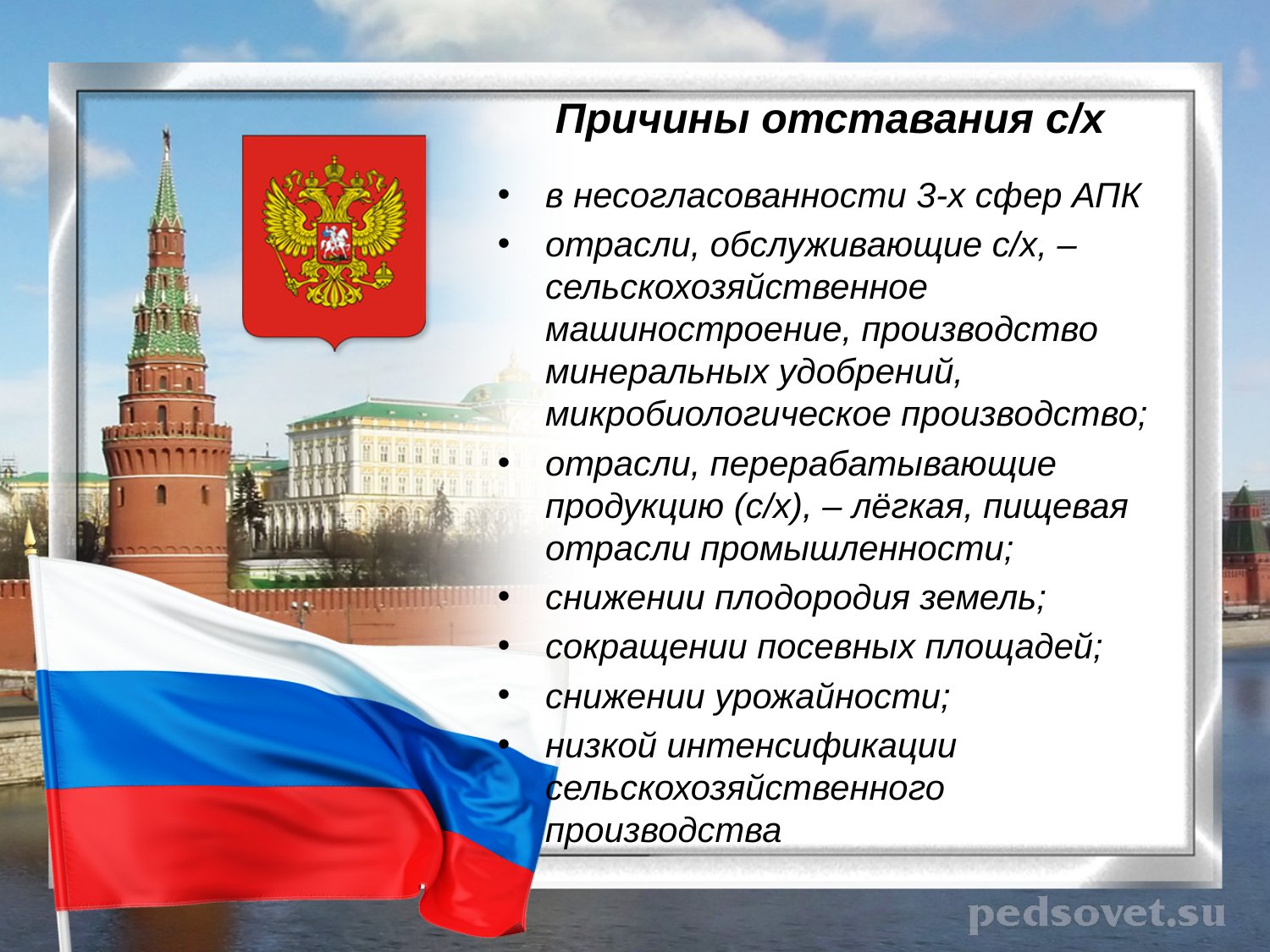

# Причины отставания с/х
в несогласованности 3-х сфер АПК
отрасли, обслуживающие с/х, – сельскохозяйственное машиностроение, производство минеральных удобрений, микробиологическое производство;
отрасли, перерабатывающие продукцию (с/х), – лёгкая, пищевая отрасли промышленности;
снижении плодородия земель;
сокращении посевных площадей;
снижении урожайности;
низкой интенсификации сельскохозяйственного производства